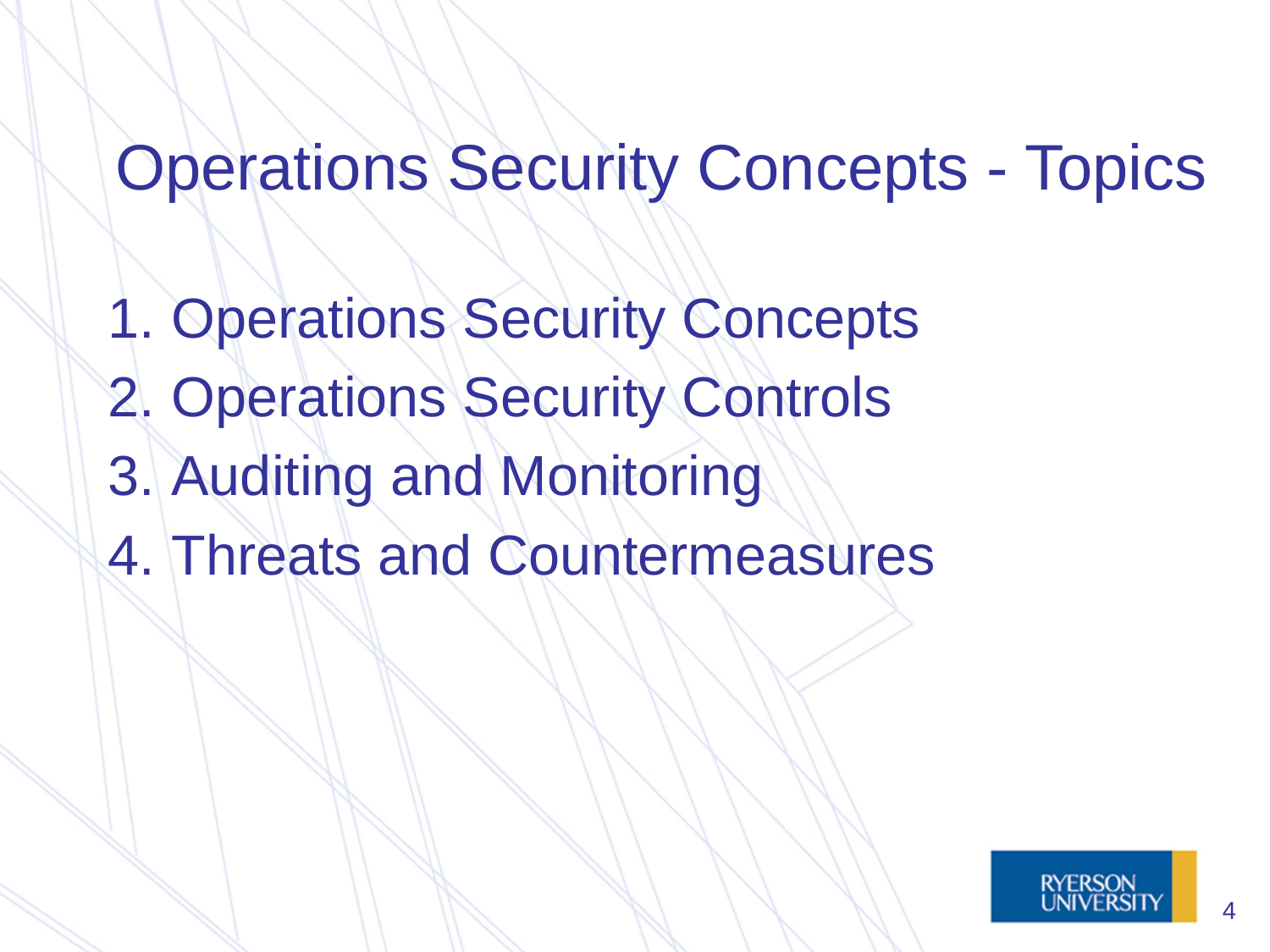

# Operations Security Concepts - Topics
Operations Security Concepts
Operations Security Controls
Auditing and Monitoring
Threats and Countermeasures
4